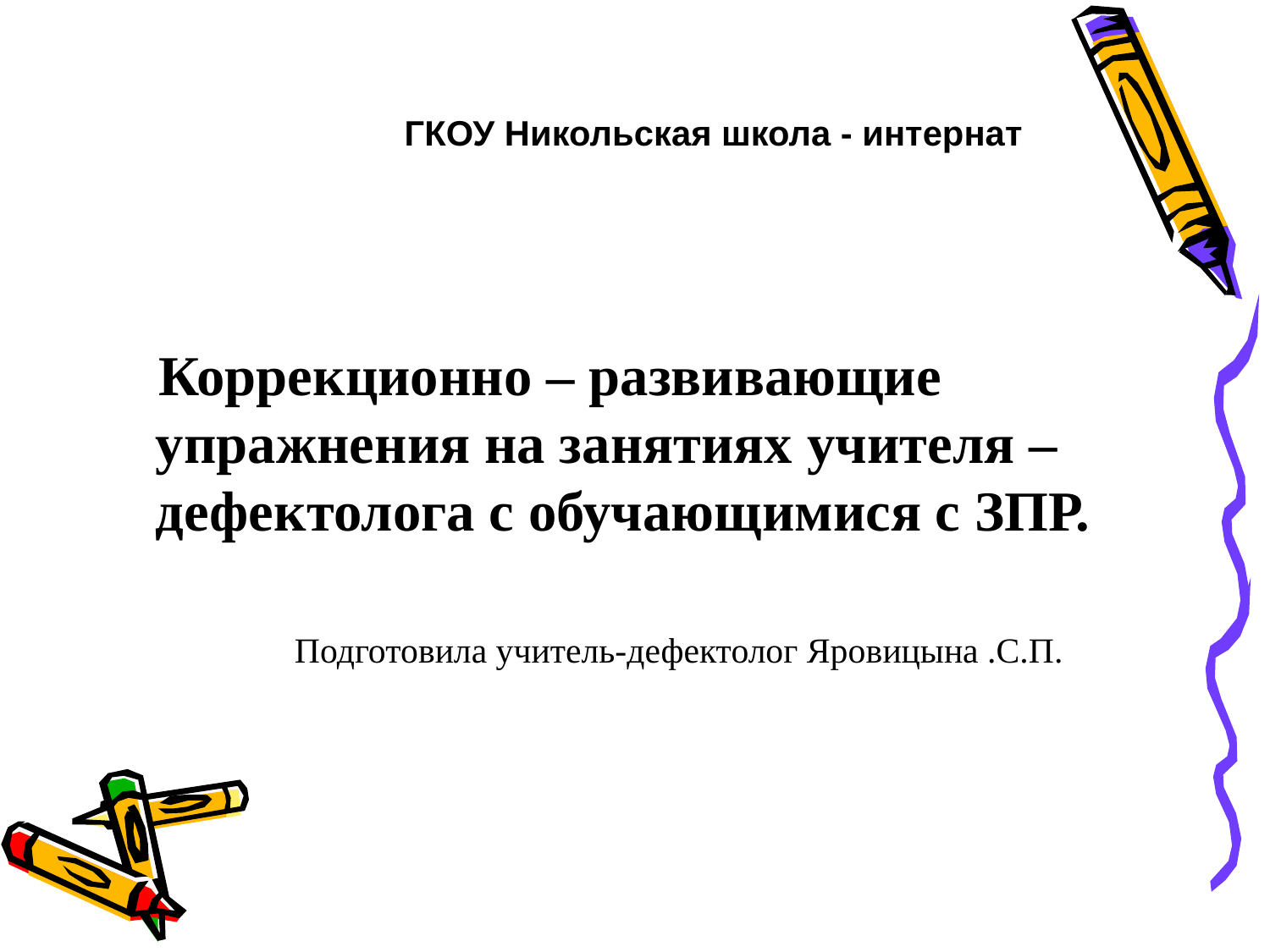

ГКОУ Никольская школа - интернат

   Коррекционно – развивающие упражнения на занятиях учителя – дефектолога с обучающимися с ЗПР.

                     Подготовила учитель-дефектолог Яровицына .С.П.